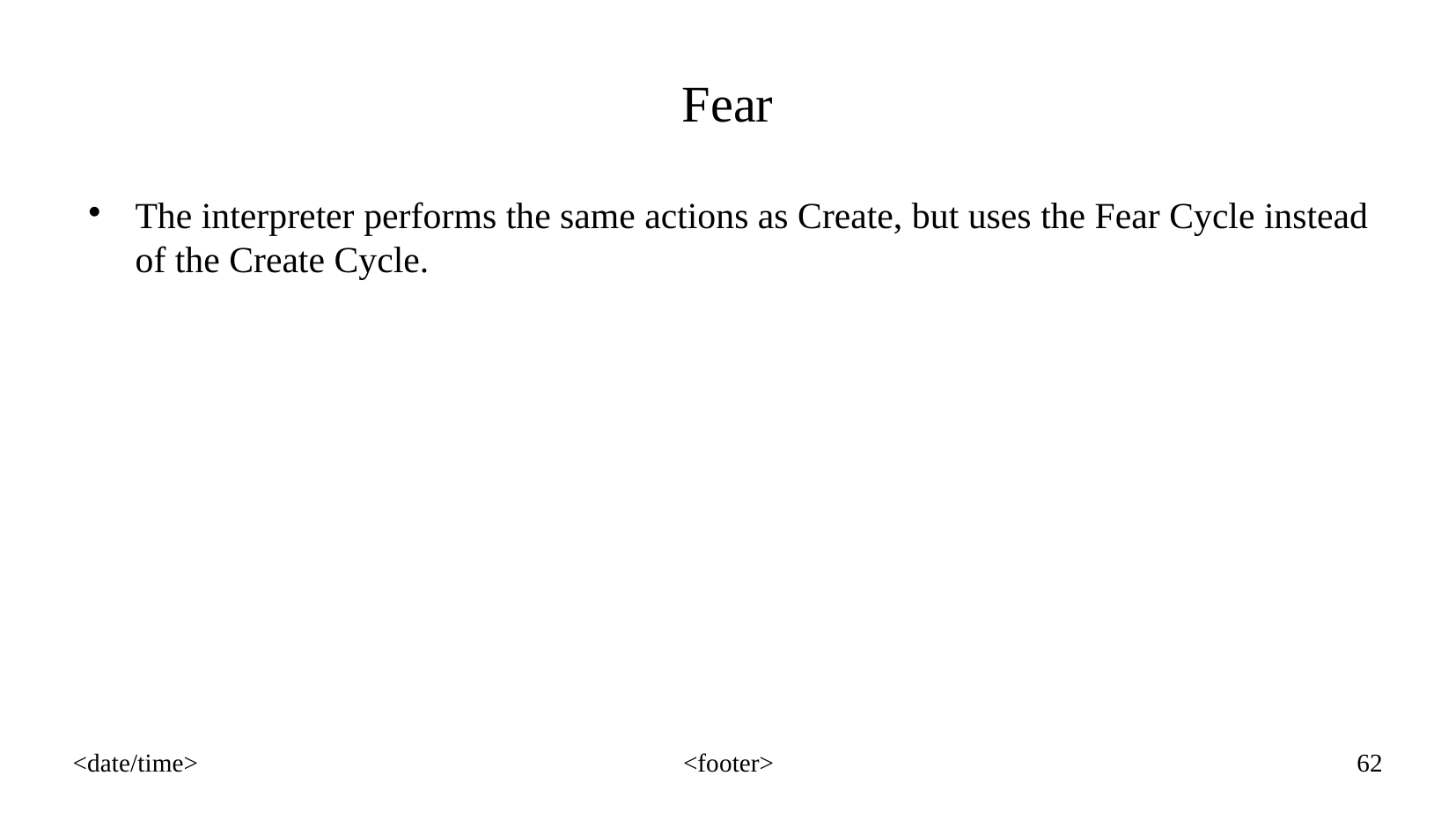

Fear
The interpreter performs the same actions as Create, but uses the Fear Cycle instead of the Create Cycle.